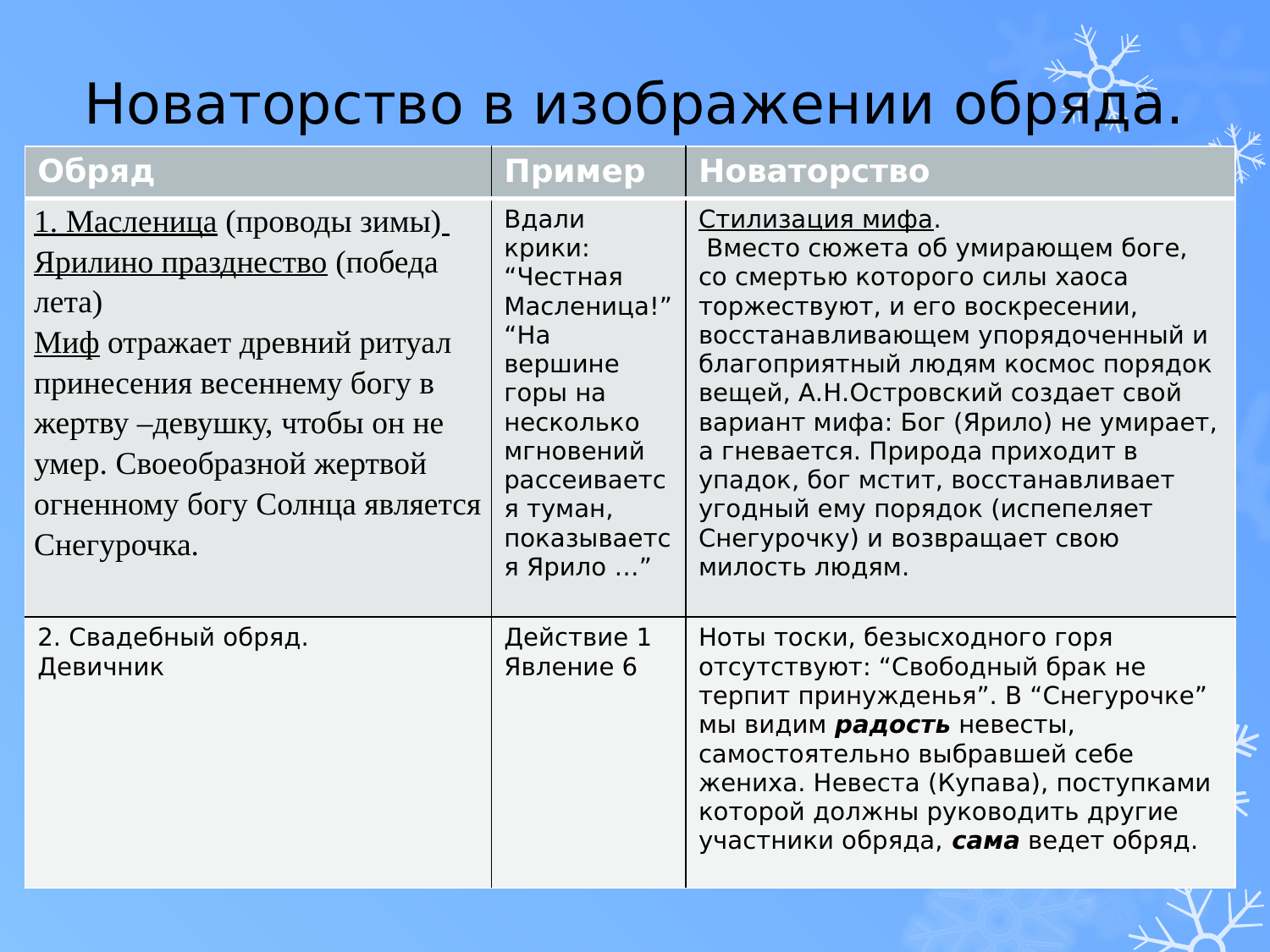

# Новаторство в изображении обряда.
| Обряд | Пример | Новаторство |
| --- | --- | --- |
| 1. Масленица (проводы зимы) Ярилино празднество (победа лета) Миф отражает древний ритуал принесения весеннему богу в жертву –девушку, чтобы он не умер. Своеобразной жертвой огненному богу Солнца является Снегурочка. | Вдали крики: “Честная Масленица!” “На вершине горы на несколько мгновений рассеивается туман, показывается Ярило …” | Стилизация мифа. Вместо сюжета об умирающем боге, со смертью которого силы хаоса торжествуют, и его воскресении, восстанавливающем упорядоченный и благоприятный людям космос порядок вещей, А.Н.Островский создает свой вариант мифа: Бог (Ярило) не умирает, а гневается. Природа приходит в упадок, бог мстит, восстанавливает угодный ему порядок (испепеляет Снегурочку) и возвращает свою милость людям. |
| 2. Свадебный обряд. Девичник | Действие 1 Явление 6 | Ноты тоски, безысходного горя отсутствуют: “Свободный брак не терпит принужденья”. В “Снегурочке” мы видим радость невесты, самостоятельно выбравшей себе жениха. Невеста (Купава), поступками которой должны руководить другие участники обряда, сама ведет обряд. |